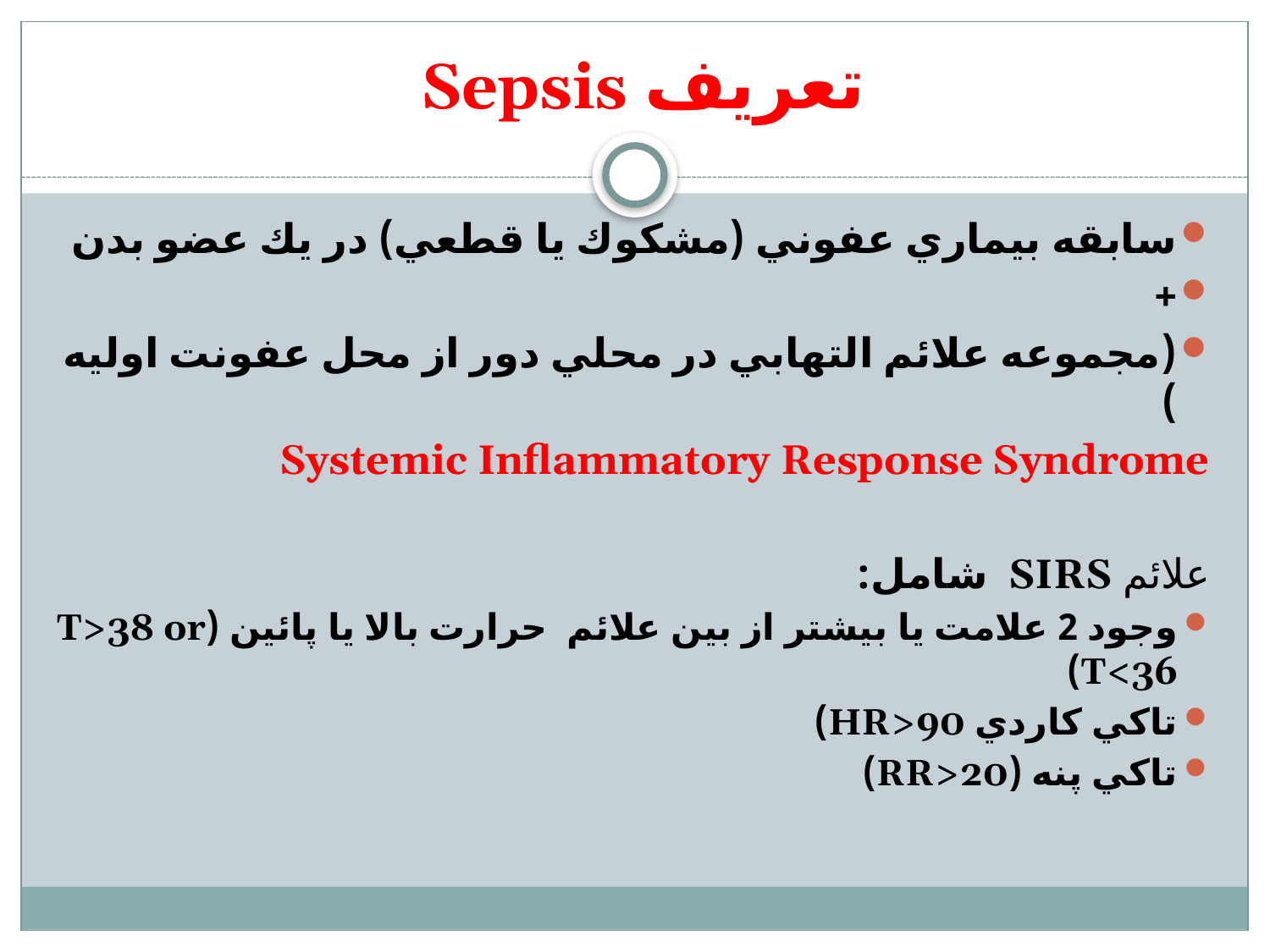

# تعريف Sepsis
سابقه بيماري عفوني (مشكوك يا قطعي) در يك عضو بدن
+
(مجموعه علائم التهابي در محلي دور از محل عفونت اوليه )
Systemic Inflammatory Response Syndrome

علائم SIRS  شامل:
وجود 2 علامت يا بيشتر از بين علائم  حرارت بالا يا پائين (T>38 or T<36)
تاكي كاردي HR>90)
تاكي پنه (RR>20)